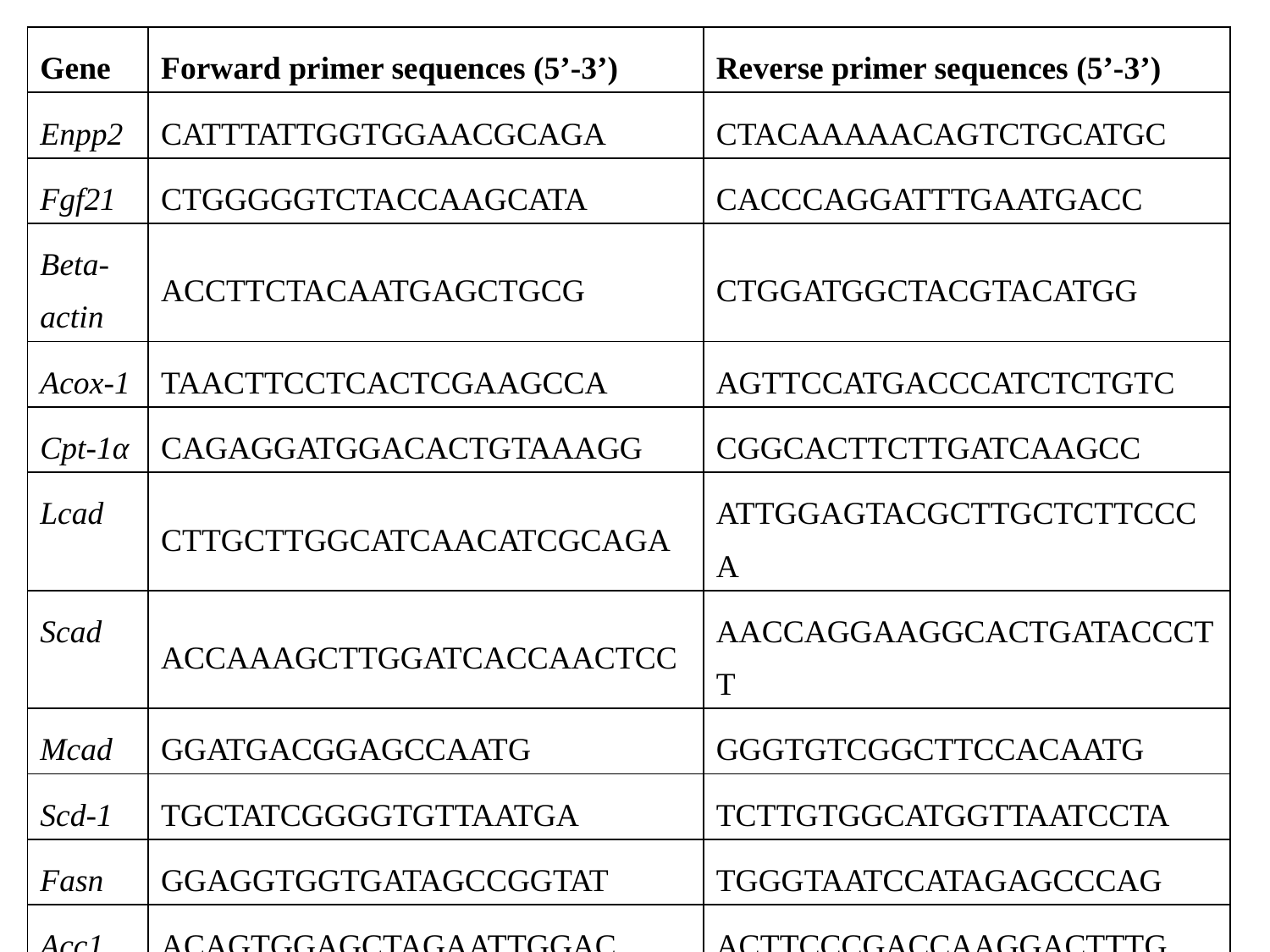

| Gene | Forward primer sequences (5’-3’) | Reverse primer sequences (5’-3’) |
| --- | --- | --- |
| Enpp2 | CATTTATTGGTGGAACGCAGA | CTACAAAAACAGTCTGCATGC |
| Fgf21 | CTGGGGGTCTACCAAGCATA | CACCCAGGATTTGAATGACC |
| Βeta-actin | ACCTTCTACAATGAGCTGCG | CTGGATGGCTACGTACATGG |
| Acox-1 | TAACTTCCTCACTCGAAGCCA | AGTTCCATGACCCATCTCTGTC |
| Cpt-1α | CAGAGGATGGACACTGTAAAGG | CGGCACTTCTTGATCAAGCC |
| Lcad | CTTGCTTGGCATCAACATCGCAGA | ATTGGAGTACGCTTGCTCTTCCCA |
| Scad | ACCAAAGCTTGGATCACCAACTCC | AACCAGGAAGGCACTGATACCCTT |
| Mcad | GGATGACGGAGCCAATG | GGGTGTCGGCTTCCACAATG |
| Scd-1 | TGCTATCGGGGTGTTAATGA | TCTTGTGGCATGGTTAATCCTA |
| Fasn | GGAGGTGGTGATAGCCGGTAT | TGGGTAATCCATAGAGCCCAG |
| Acc1 | ACAGTGGAGCTAGAATTGGAC | ACTTCCCGACCAAGGACTTTG |
| Srebp-1c | CAAGGCCATCGACTACATCCG | CACCACTTCGGGTTTCATGC |
| Cd36 | AGATGACGTGGCAAAGAACAG | CCTTGGCTAGATAACGAACTCTG |
| Ldlr | CCAATCGACTCACGGGTTCA | ACAGTGTCGACTTCTCTAGGC |
| Apob | ACTGTGACTTCAATGTGGAGTATAA | CAGATGAAAGTCAGTCAGTGCT |
| Mtp | AGTGCAGTTCTCACAGTACC | TTTCTTCTCCGAGAGACATATCC |
| Tnf-α | GTCCCCAAAGGGATGAGAAGT | GCTCCTCCACTTGGTGGTTT |
| Il-1b | GCAACTGTTCCTGAACTCAACT | ATCTTTTGGGGTCCGTCAACT |
| Il-6 | CTCTGGGAAATCGTGGAAATG | AAGTGCATCATCGTTGTTCATACA |
| Mcp-1 | TTAAAAACCTGGATCGGAACCAA | GCATTAGCTTCAGATTTACGGGT |
| Enpp2-shRNA | TTCCCTTCCTTTCTCGCCAC | AGCCCGAGATAGGGTTGAGT |